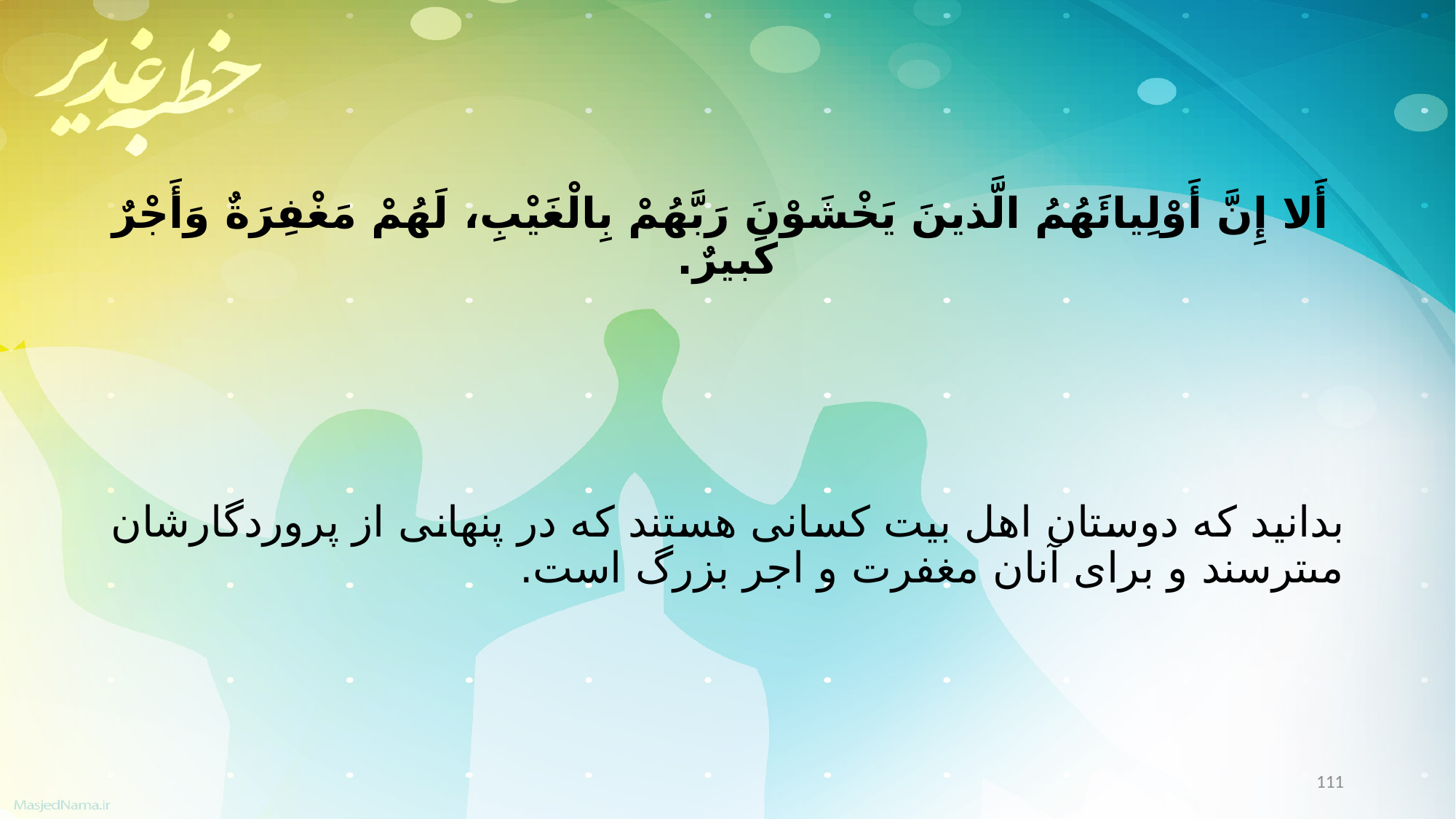

أَلا إِنَّ أَوْلِیائَهُمُ الَّذینَ یَخْشَوْنَ رَبَّهُمْ بِالْغَیْبِ، لَهُمْ مَغْفِرَةٌ وَأَجْرٌ کَبیرٌ.
بدانید که دوستان اهل بیت کسانى هستند که در پنهانى از پروردگارشان مى‏ترسند و براى آنان مغفرت و اجر بزرگ است.
111